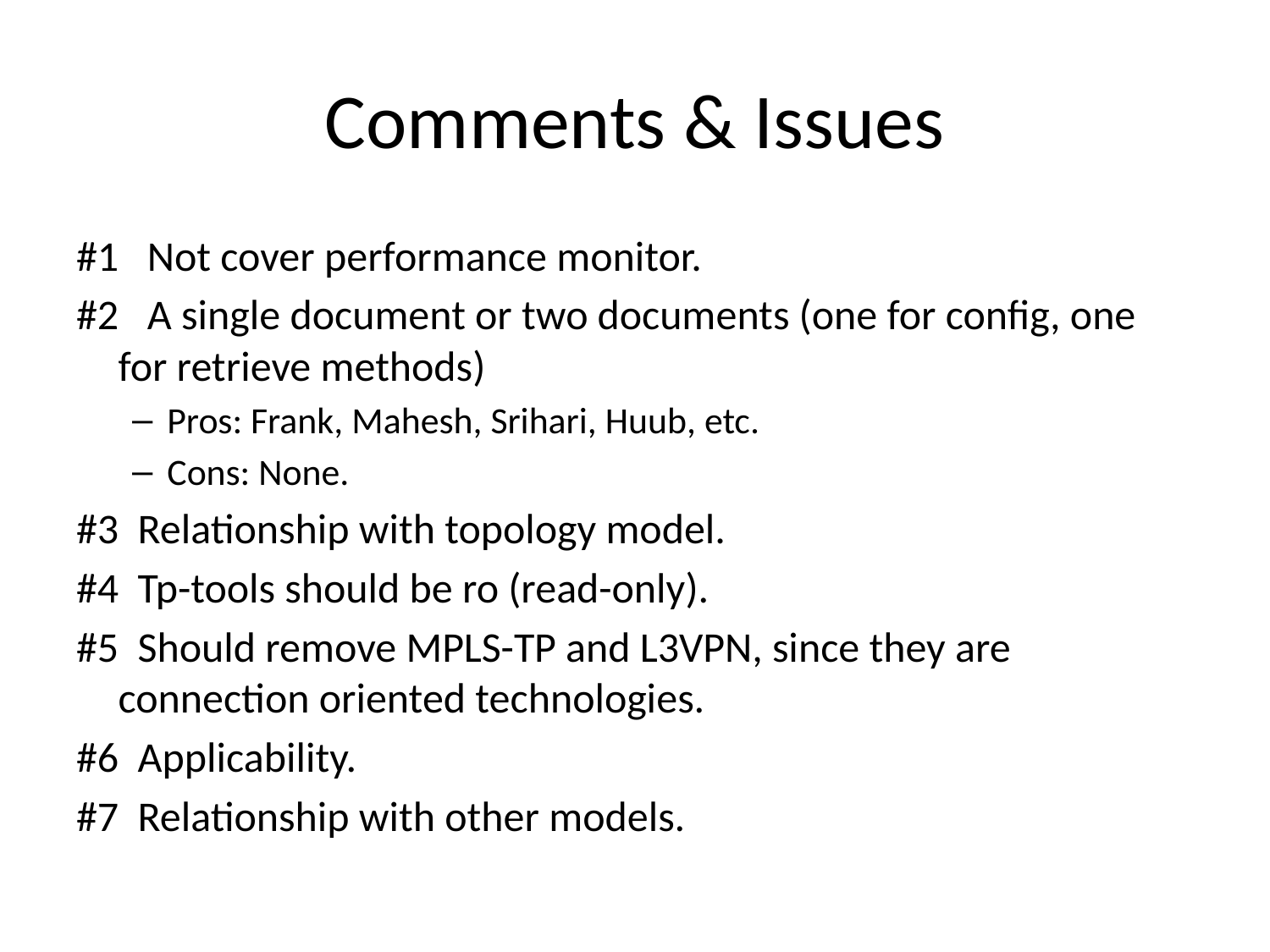

# Comments & Issues
#1   Not cover performance monitor.
#2   A single document or two documents (one for config, one for retrieve methods)
Pros: Frank, Mahesh, Srihari, Huub, etc.
Cons: None.
#3  Relationship with topology model.
#4  Tp-tools should be ro (read-only).
#5  Should remove MPLS-TP and L3VPN, since they are connection oriented technologies.
#6  Applicability.
#7  Relationship with other models.